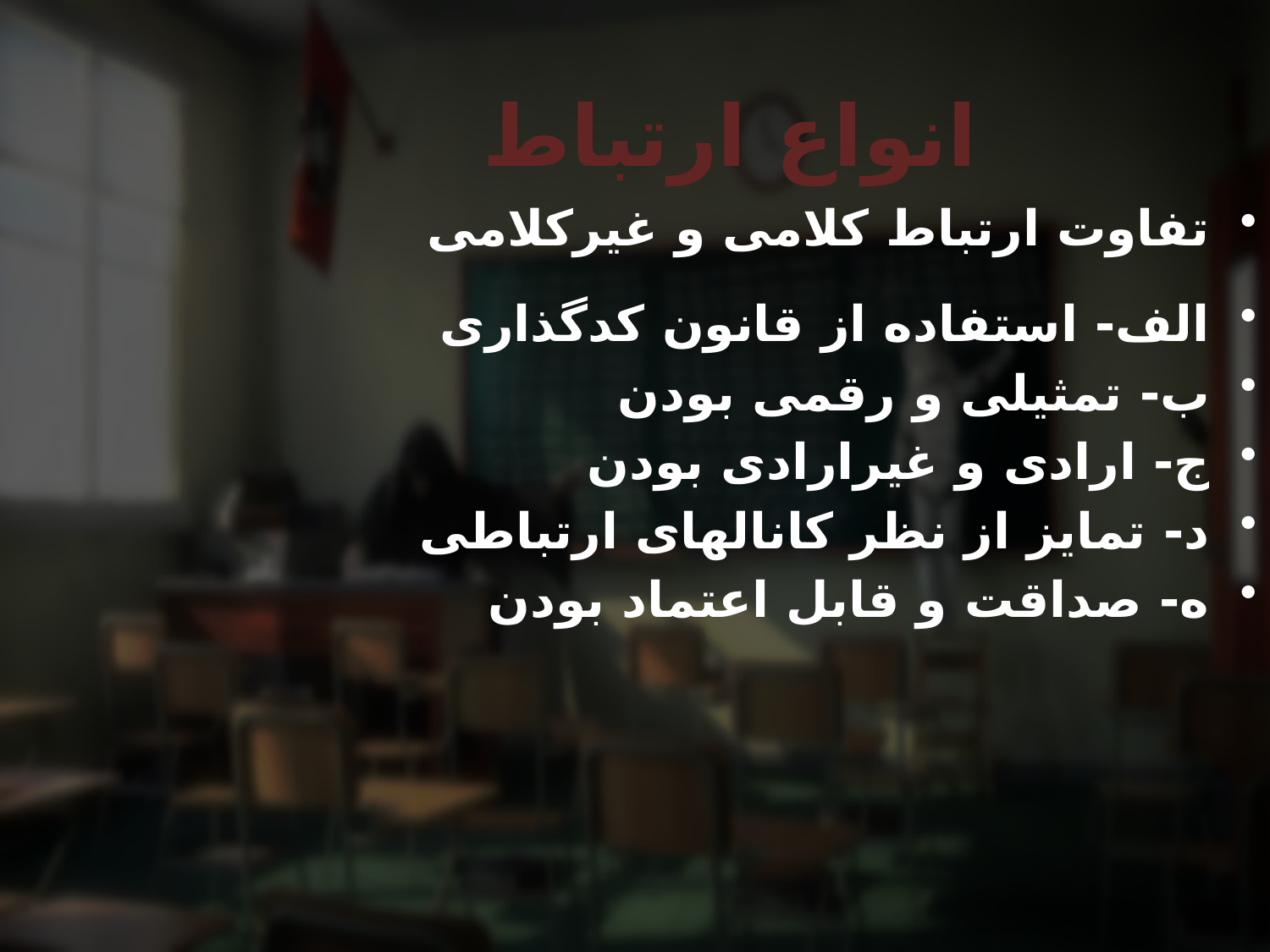

انواع ارتباط
تفاوت ارتباط کلامی و غیرکلامی
الف- استفاده از قانون کدگذاری
ب- تمثیلی و رقمی بودن
ج- ارادی و غیرارادی بودن
د- تمایز از نظر کانالهای ارتباطی
ه- صداقت و قابل اعتماد بودن